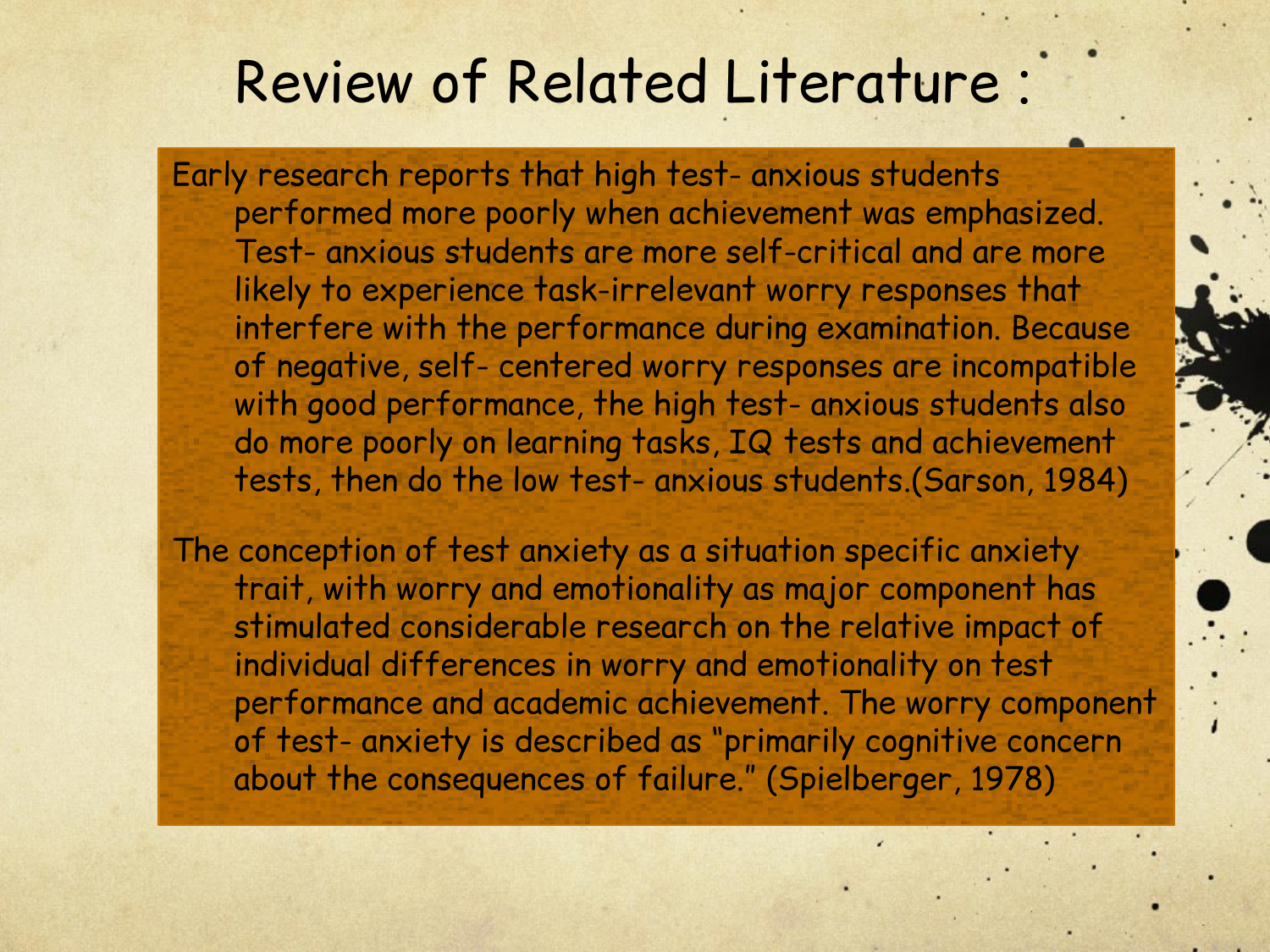

# Review of Related Literature :
Early research reports that high test- anxious students performed more poorly when achievement was emphasized. Test- anxious students are more self-critical and are more likely to experience task-irrelevant worry responses that interfere with the performance during examination. Because of negative, self- centered worry responses are incompatible with good performance, the high test- anxious students also do more poorly on learning tasks, IQ tests and achievement tests, then do the low test- anxious students.(Sarson, 1984)
The conception of test anxiety as a situation specific anxiety trait, with worry and emotionality as major component has stimulated considerable research on the relative impact of individual differences in worry and emotionality on test performance and academic achievement. The worry component of test- anxiety is described as “primarily cognitive concern about the consequences of failure.” (Spielberger, 1978)